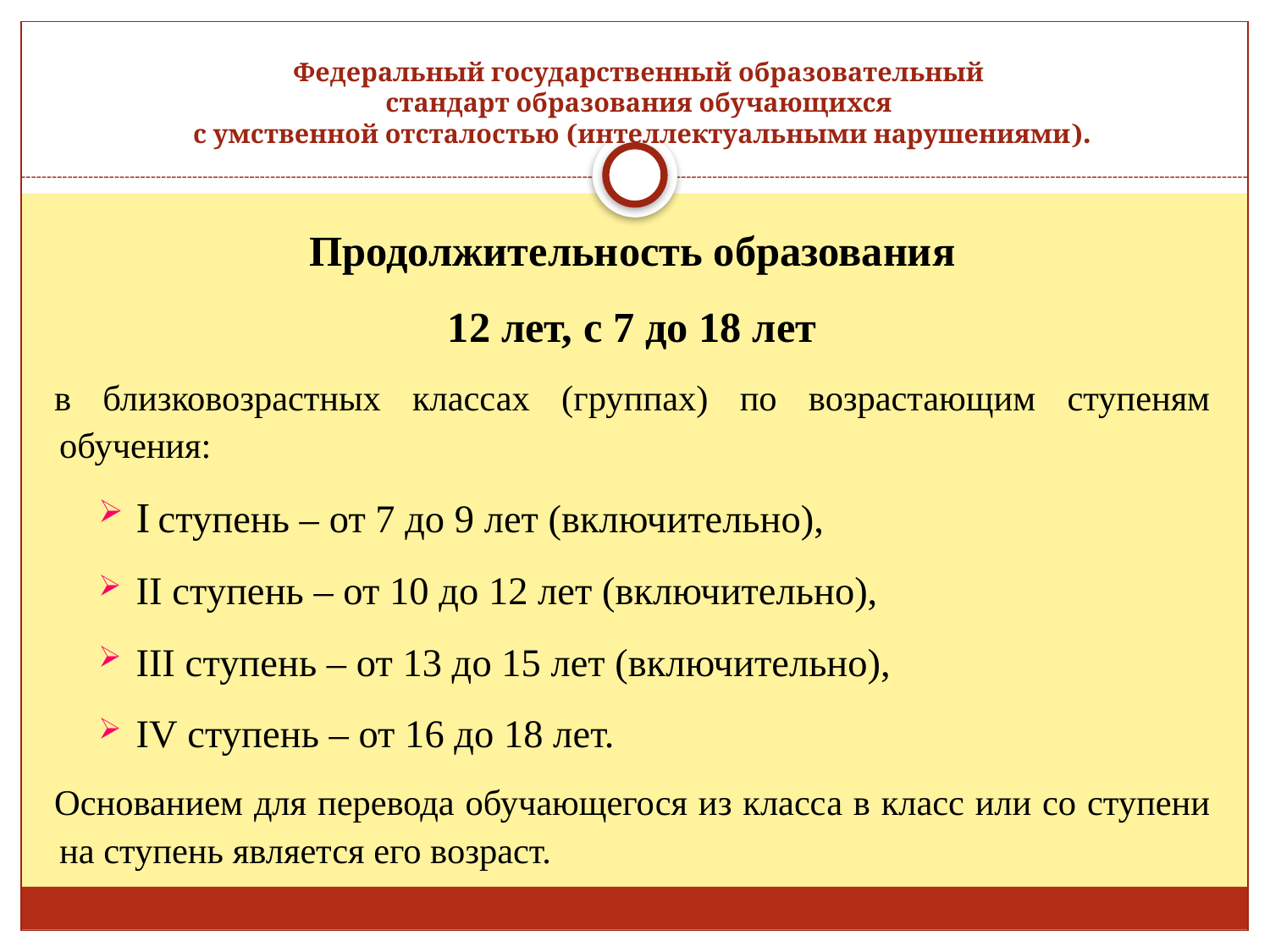

# Федеральный государственный образовательный стандарт образования обучающихся с умственной отсталостью (интеллектуальными нарушениями).
Продолжительность образования
12 лет, с 7 до 18 лет
в близковозрастных классах (группах) по возрастающим ступеням обучения:
I ступень – от 7 до 9 лет (включительно),
II ступень – от 10 до 12 лет (включительно),
III ступень – от 13 до 15 лет (включительно),
IV ступень – от 16 до 18 лет.
Основанием для перевода обучающегося из класса в класс или со ступени на ступень является его возраст.